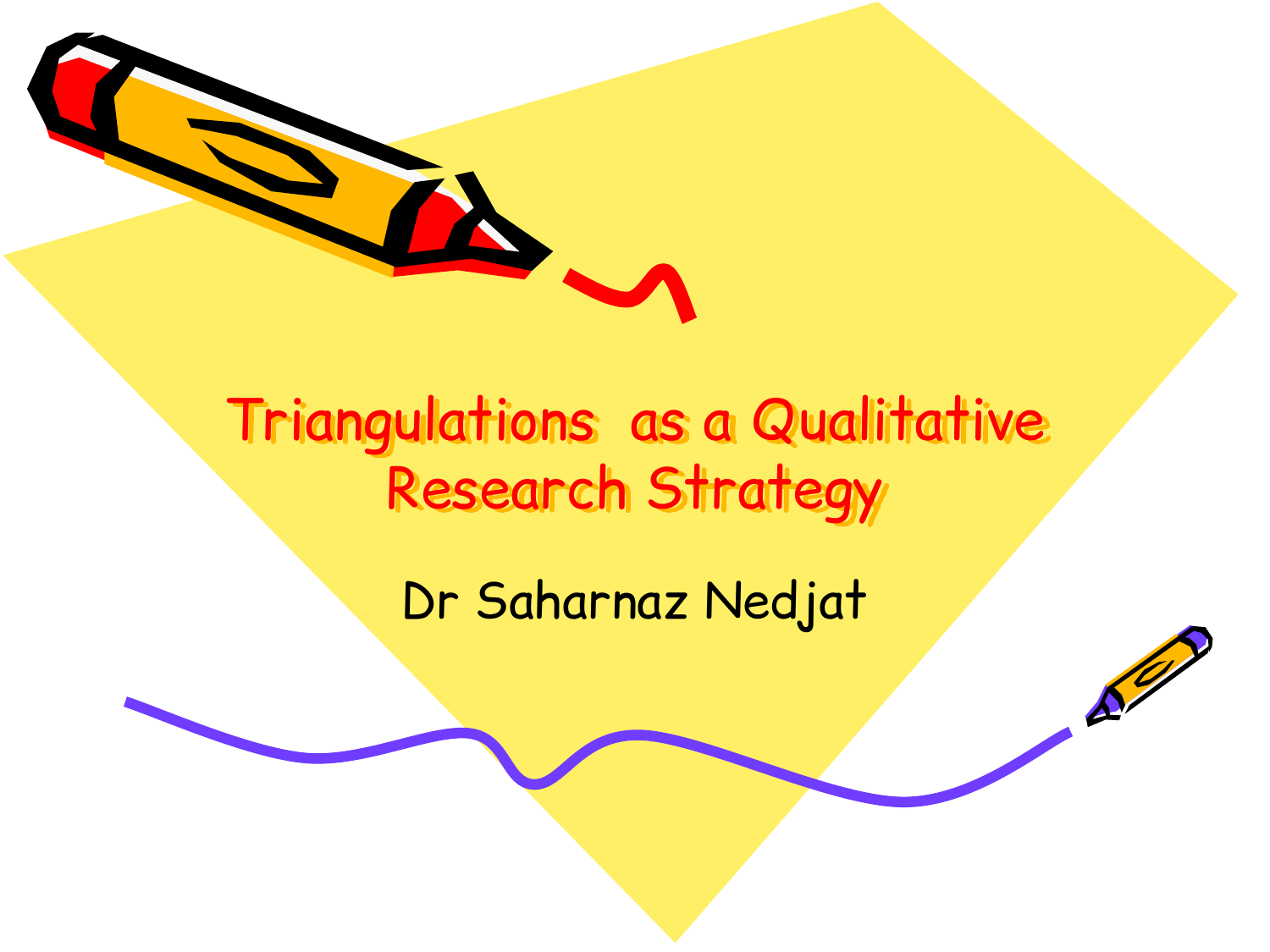

# Triangulations  as a Qualitative Research Strategy
Dr Saharnaz Nedjat